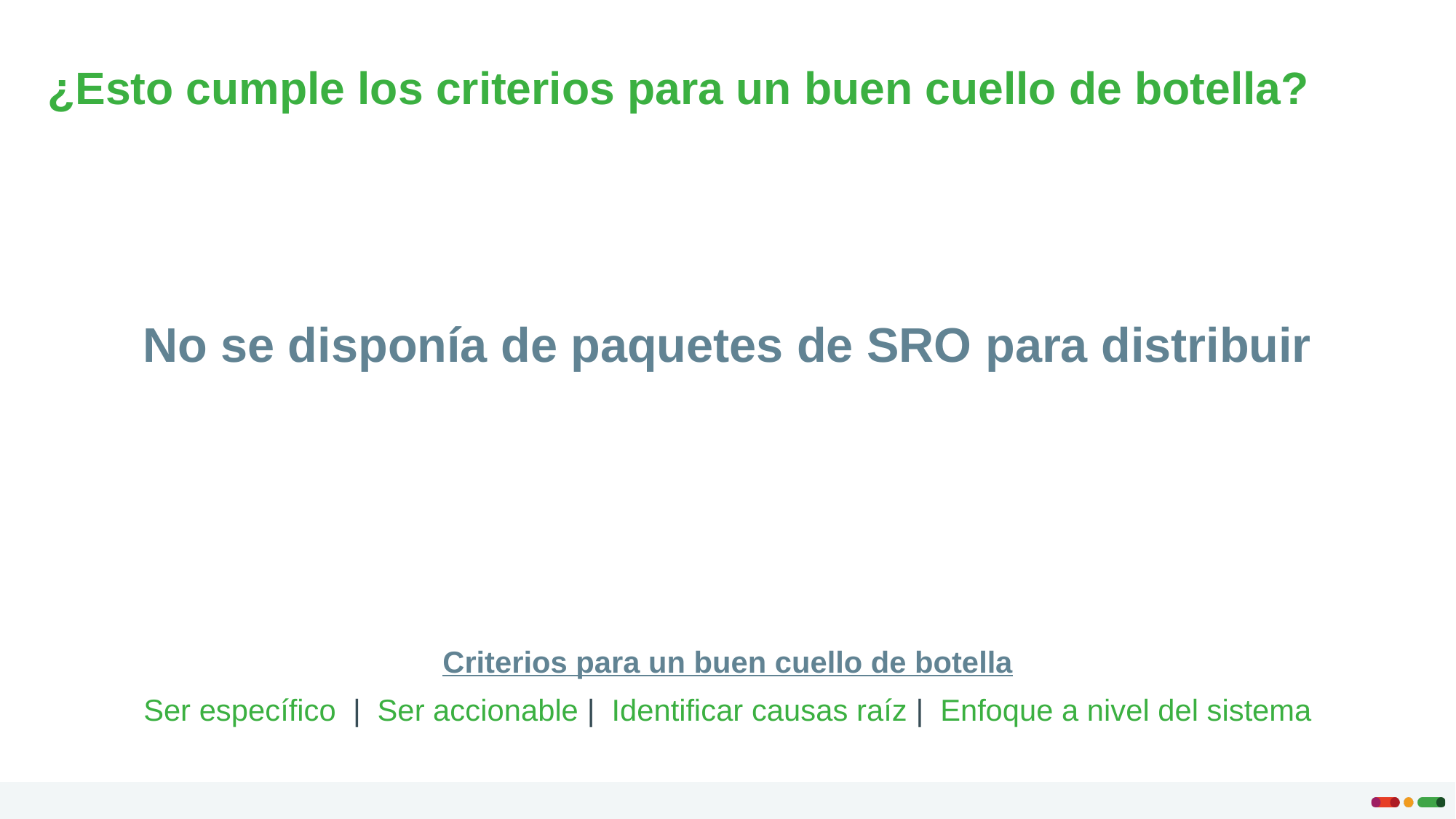

¿Esto cumple los criterios para un buen cuello de botella?
No se disponía de paquetes de SRO para distribuir
Criterios para un buen cuello de botella
Ser específico  |  Ser accionable |  Identificar causas raíz |  Enfoque a nivel del sistema